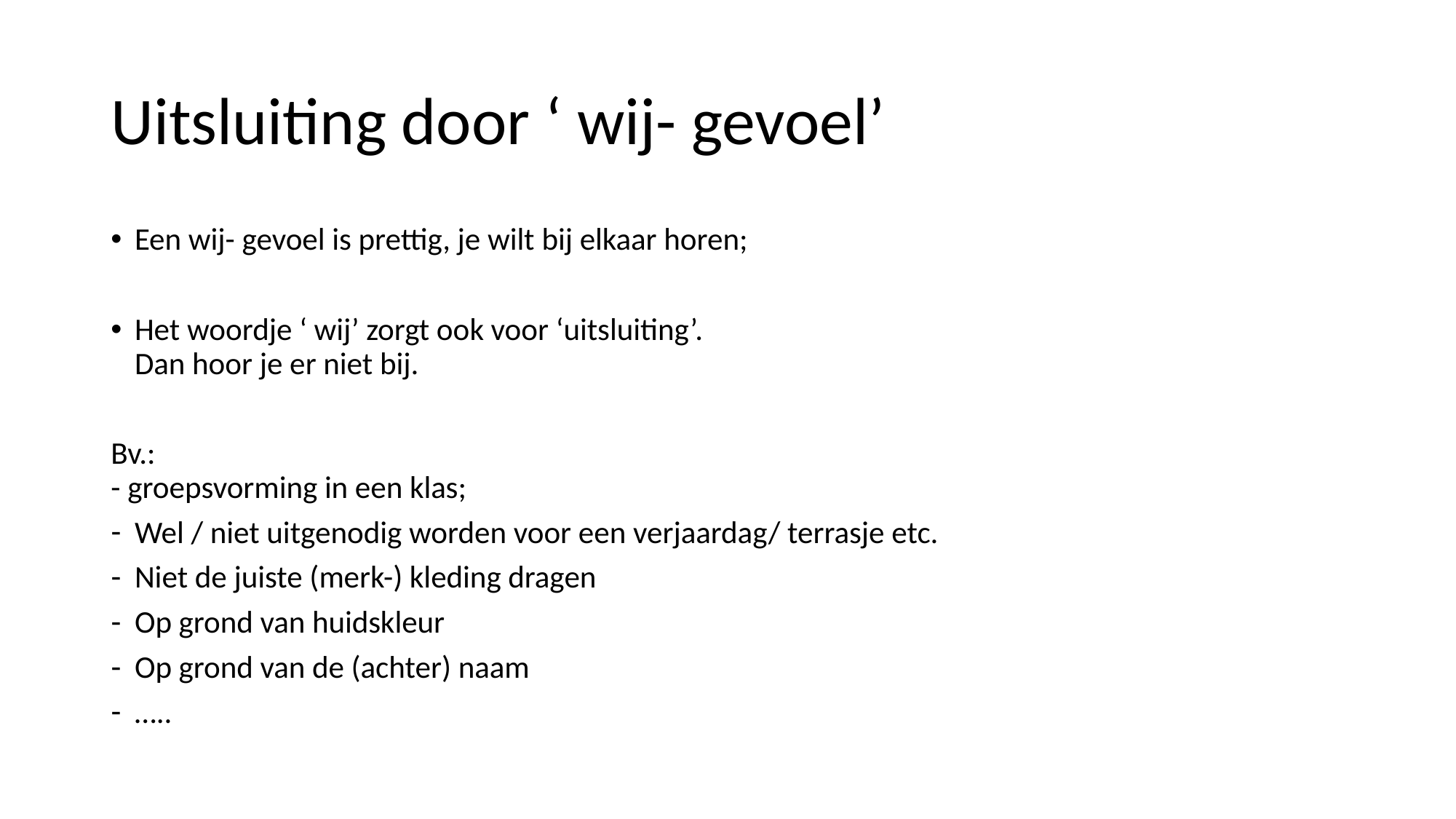

# Uitsluiting door ‘ wij- gevoel’
Een wij- gevoel is prettig, je wilt bij elkaar horen;

Het woordje ‘ wij’ zorgt ook voor ‘uitsluiting’.
Dan hoor je er niet bij.

Bv.:
- groepsvorming in een klas;
Wel / niet uitgenodig worden voor een verjaardag/ terrasje etc.
Niet de juiste (merk-) kleding dragen
Op grond van huidskleur
Op grond van de (achter) naam
…..